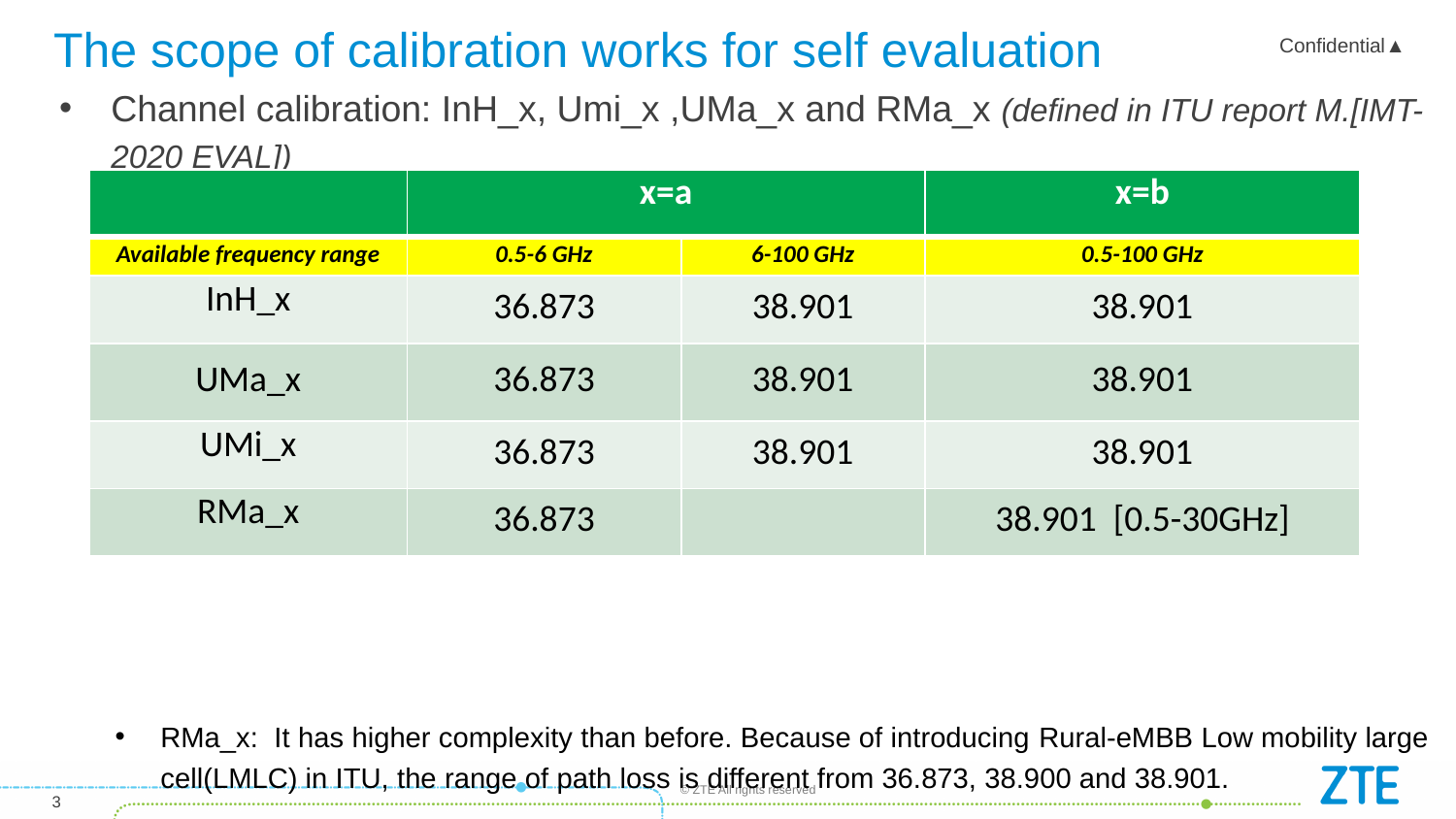

# The scope of calibration works for self evaluation
Channel calibration: InH_x, Umi_x ,UMa_x and RMa_x (defined in ITU report M.[IMT-2020 EVAL])

RMa_x:  It has higher complexity than before. Because of introducing Rural-eMBB Low mobility large cell(LMLC) in ITU, the range of path loss is different from 36.873, 38.900 and 38.901.
Observation 2: It is suggested to carry out calibration on RMa and other missing scenarios.

|  | x=a |  | x=b |
| --- | --- | --- | --- |
| Available frequency range | 0.5-6 GHz | 6-100 GHz | 0.5-100 GHz |
| InH\_x | 36.873 | 38.901 | 38.901 |
| UMa\_x | 36.873 | 38.901 | 38.901 |
| UMi\_x | 36.873 | 38.901 | 38.901 |
| RMa\_x | 36.873 |  | 38.901 [0.5-30GHz] |